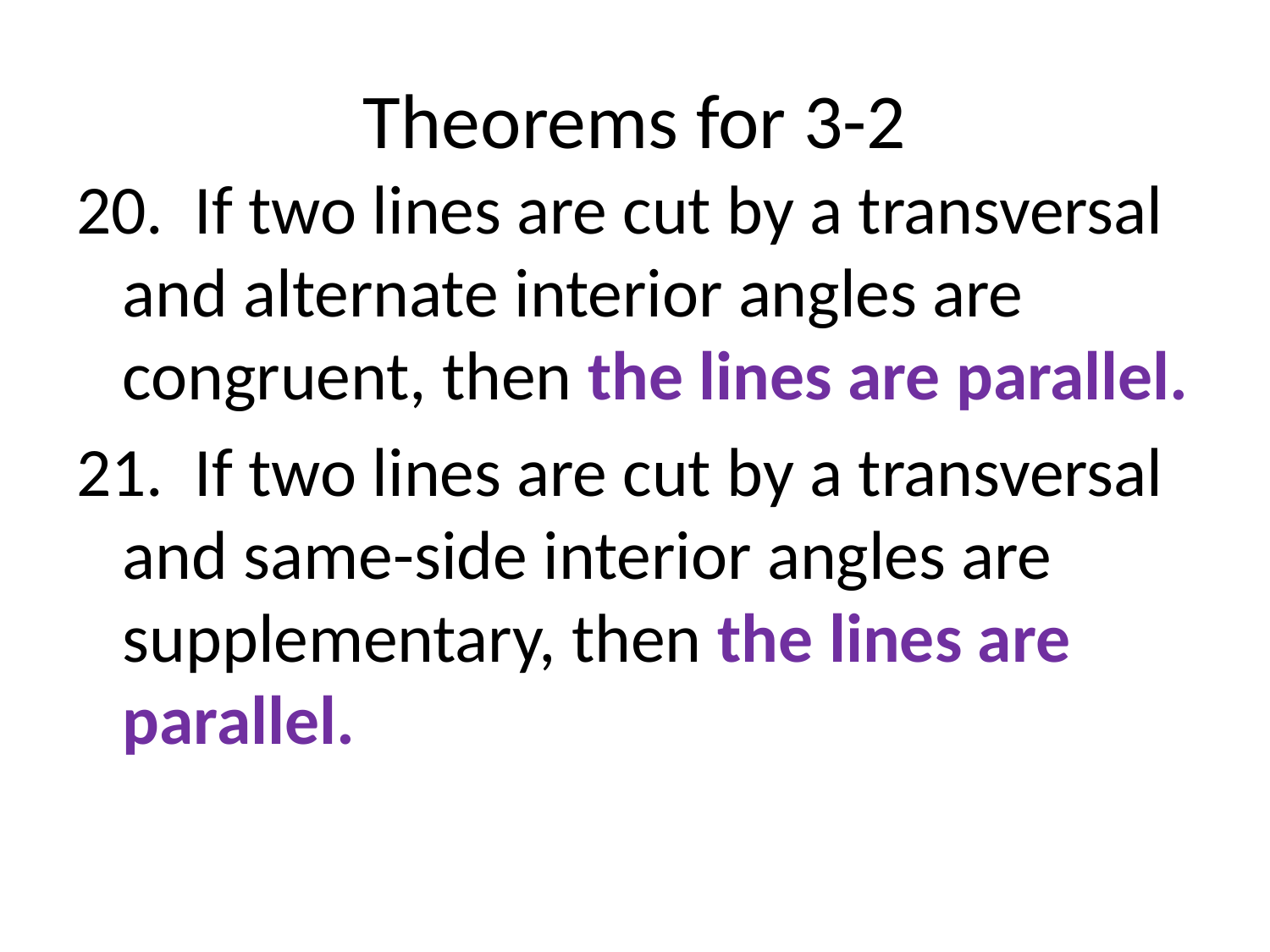

# Theorems for 3-2
20.  If two lines are cut by a transversal and alternate interior angles are congruent, then the lines are parallel.
21.  If two lines are cut by a transversal and same-side interior angles are supplementary, then the lines are parallel.